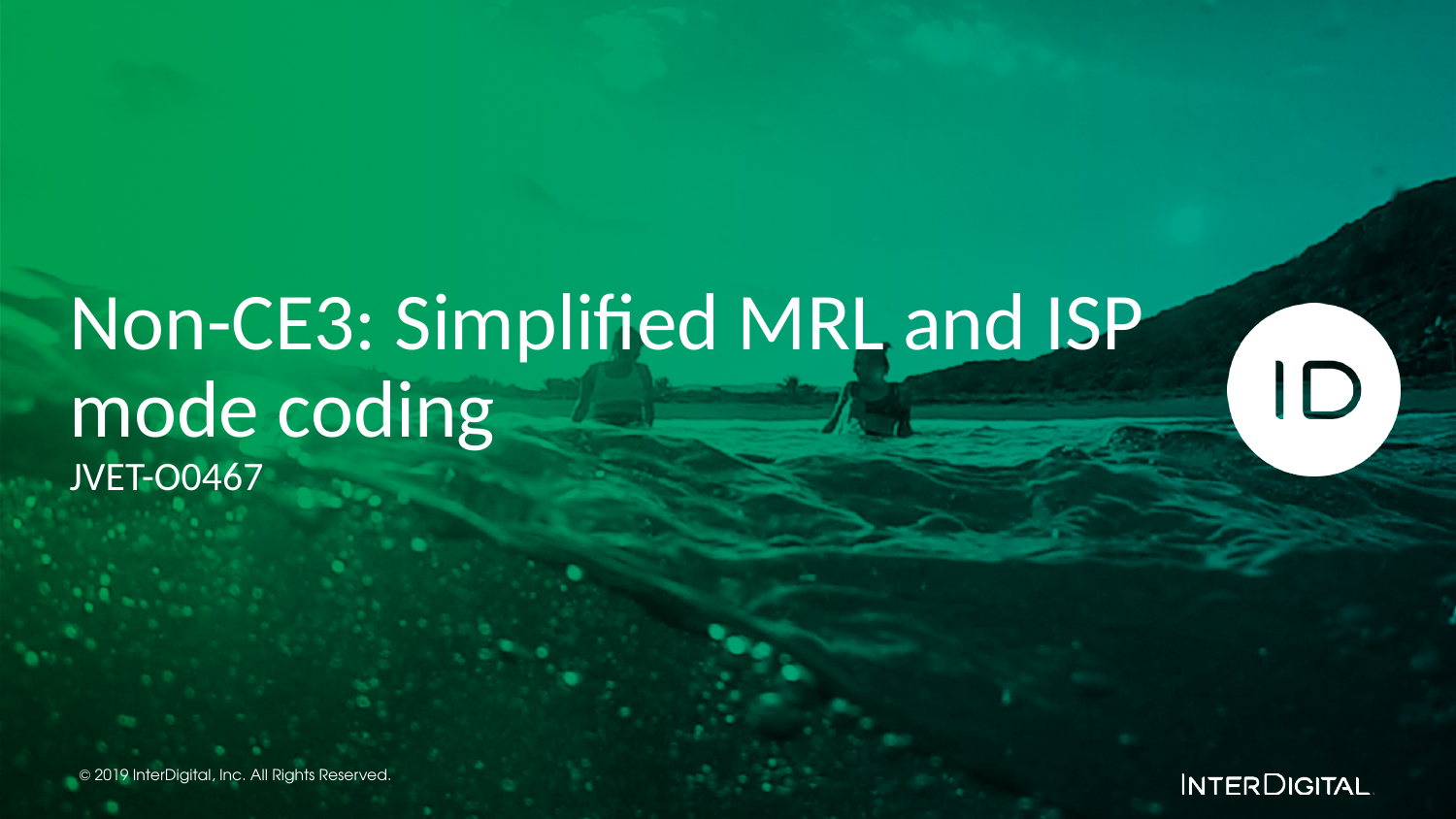

Non-CE3: Simplified MRL and ISP mode coding
JVET-O0467